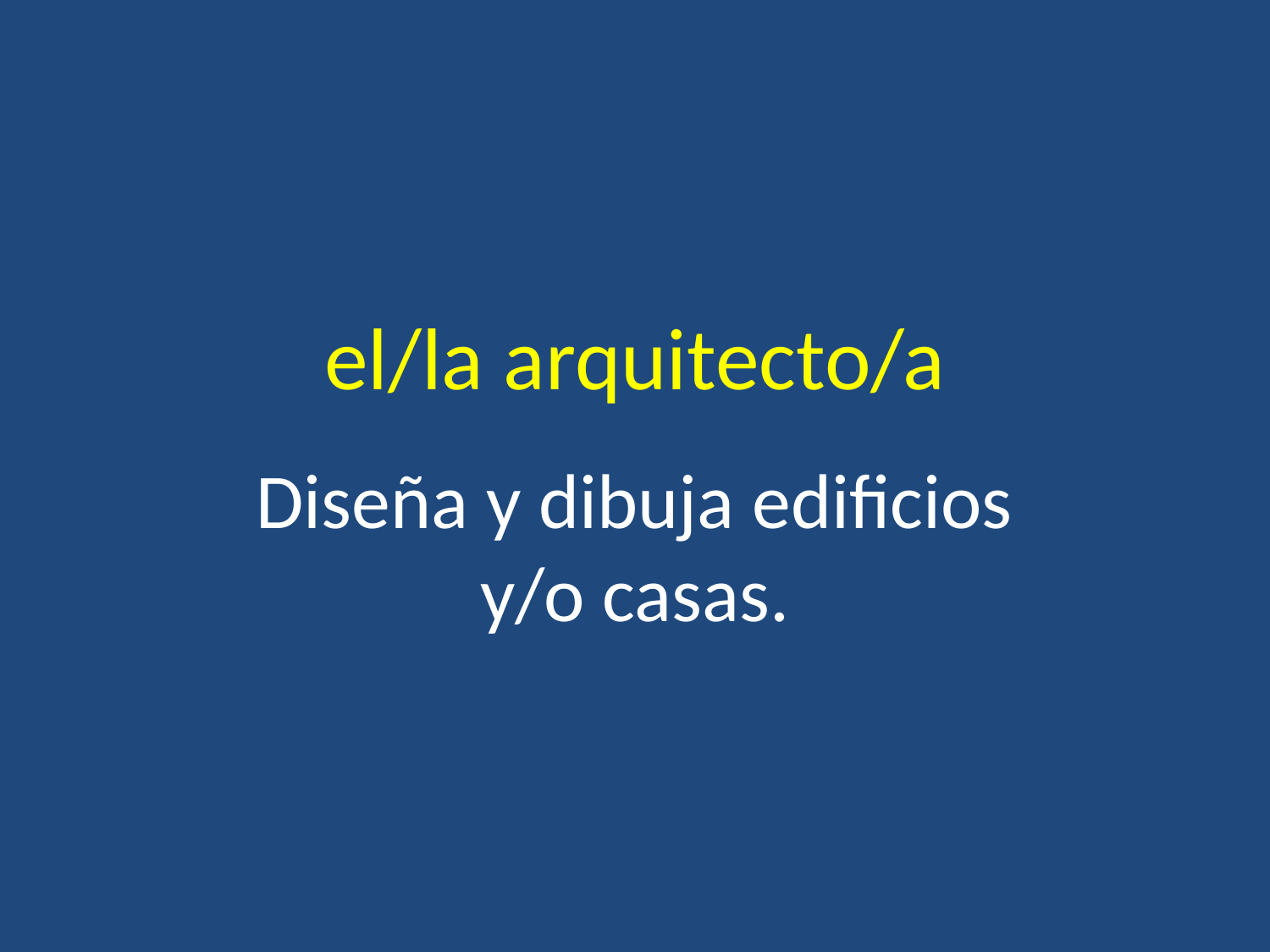

# el/la arquitecto/a
Diseña y dibuja edificios y/o casas.